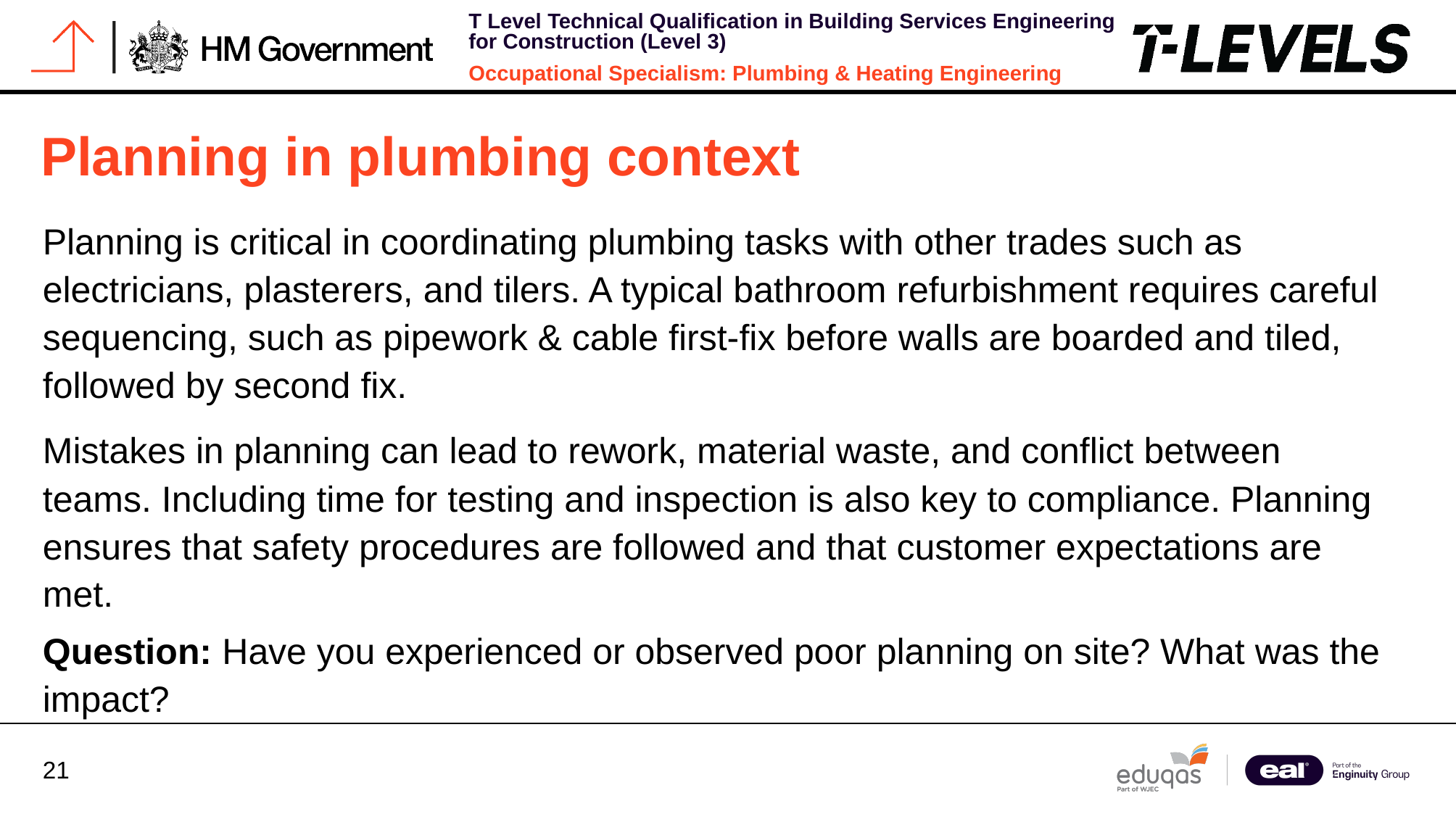

# Planning in plumbing context
Planning is critical in coordinating plumbing tasks with other trades such as electricians, plasterers, and tilers. A typical bathroom refurbishment requires careful sequencing, such as pipework & cable first-fix before walls are boarded and tiled, followed by second fix.
Mistakes in planning can lead to rework, material waste, and conflict between teams. Including time for testing and inspection is also key to compliance. Planning ensures that safety procedures are followed and that customer expectations are met.
Question: Have you experienced or observed poor planning on site? What was the impact?